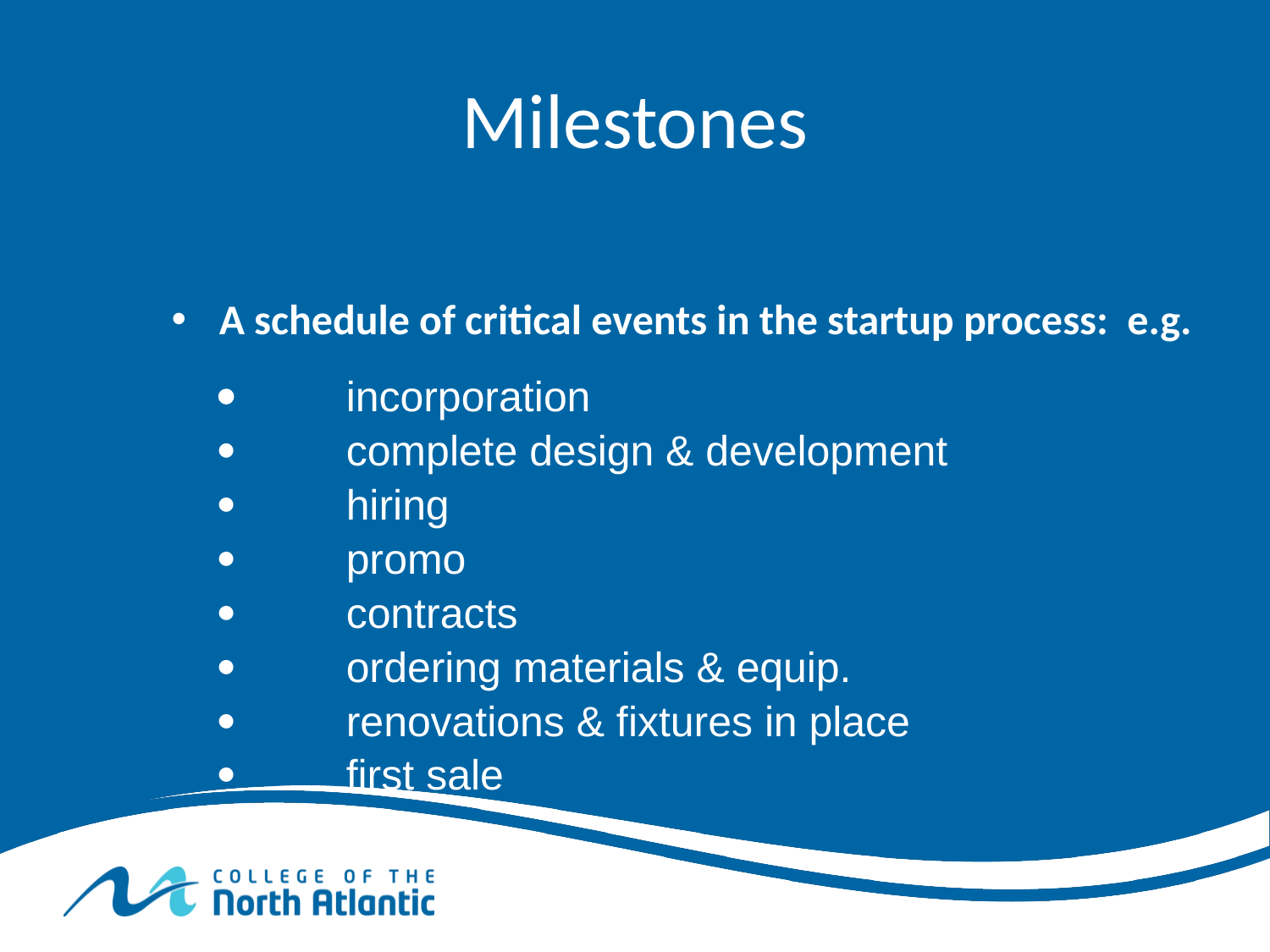

# Milestones

A schedule of critical events in the startup process:  e.g.

	•	incorporation
	•	complete design & development
	•	hiring
	•	promo
	•	contracts
	•	ordering materials & equip.
	•	renovations & fixtures in place
	•	first sale